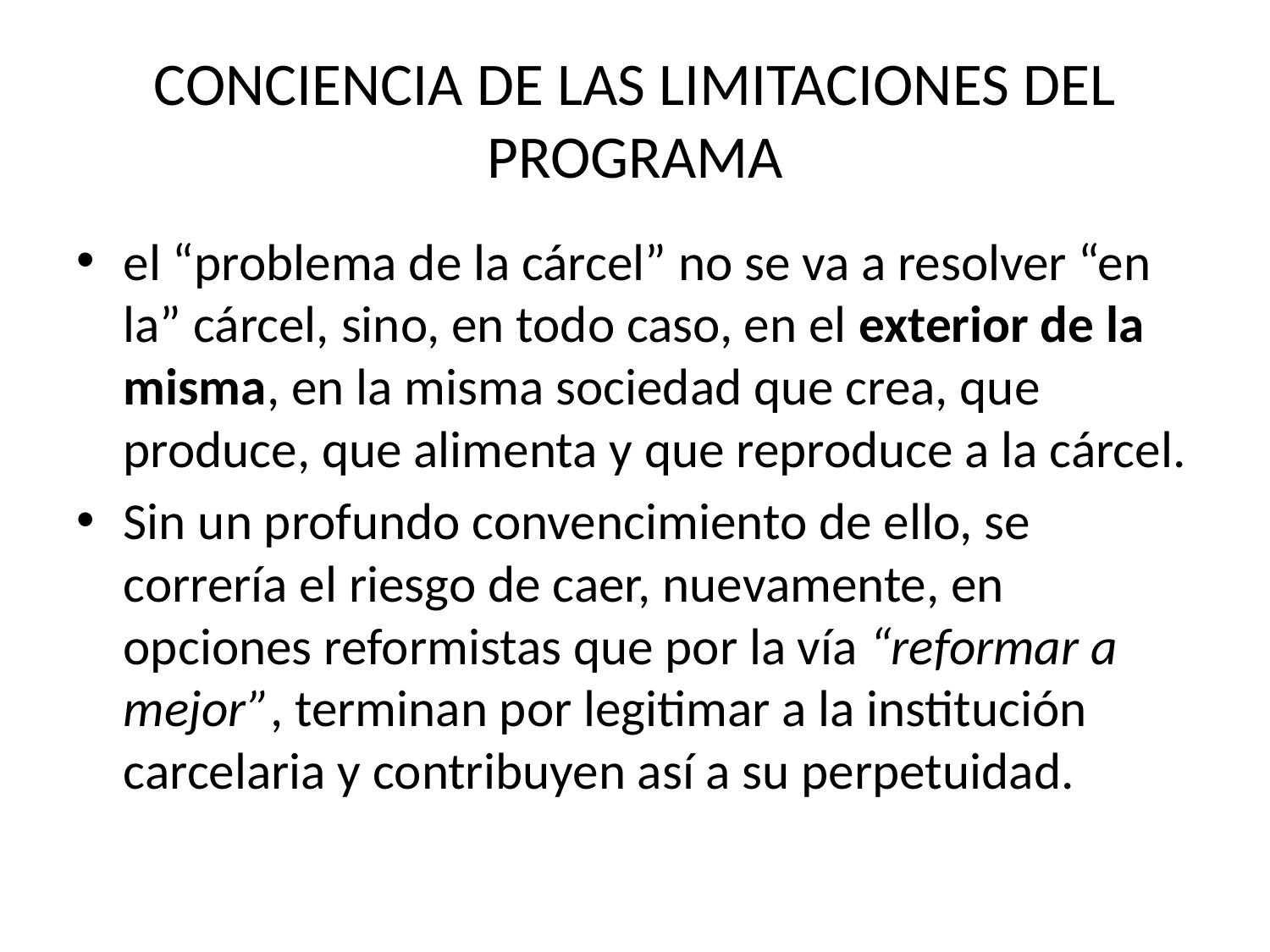

# CONCIENCIA DE LAS LIMITACIONES DEL PROGRAMA
el “problema de la cárcel” no se va a resolver “en la” cárcel, sino, en todo caso, en el exterior de la misma, en la misma sociedad que crea, que produce, que alimenta y que reproduce a la cárcel.
Sin un profundo convencimiento de ello, se correría el riesgo de caer, nuevamente, en opciones reformistas que por la vía “reformar a mejor”, terminan por legitimar a la institución carcelaria y contribuyen así a su perpetuidad.